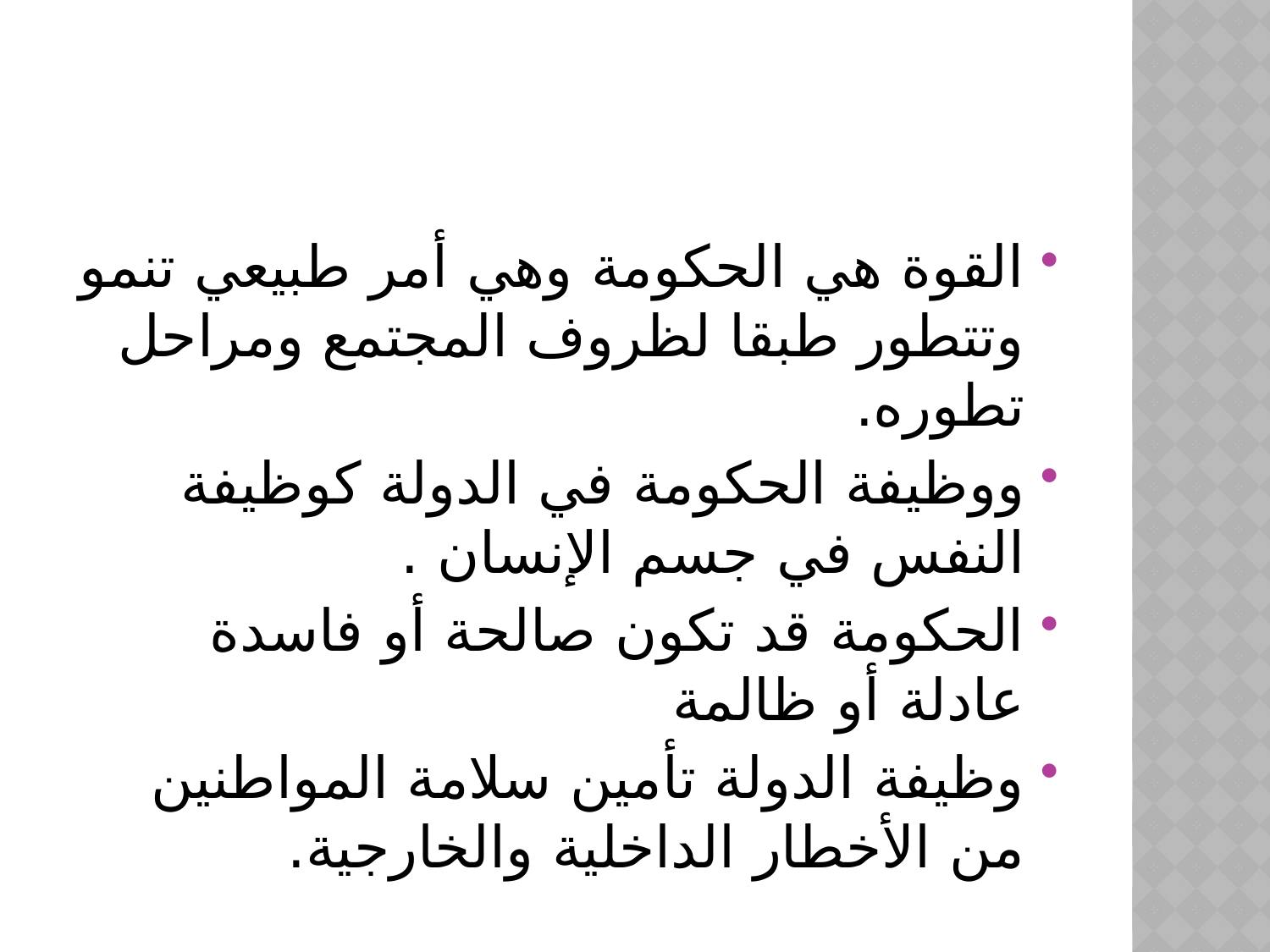

#
القوة هي الحكومة وهي أمر طبيعي تنمو وتتطور طبقا لظروف المجتمع ومراحل تطوره.
ووظيفة الحكومة في الدولة كوظيفة النفس في جسم الإنسان .
الحكومة قد تكون صالحة أو فاسدة عادلة أو ظالمة
وظيفة الدولة تأمين سلامة المواطنين من الأخطار الداخلية والخارجية.